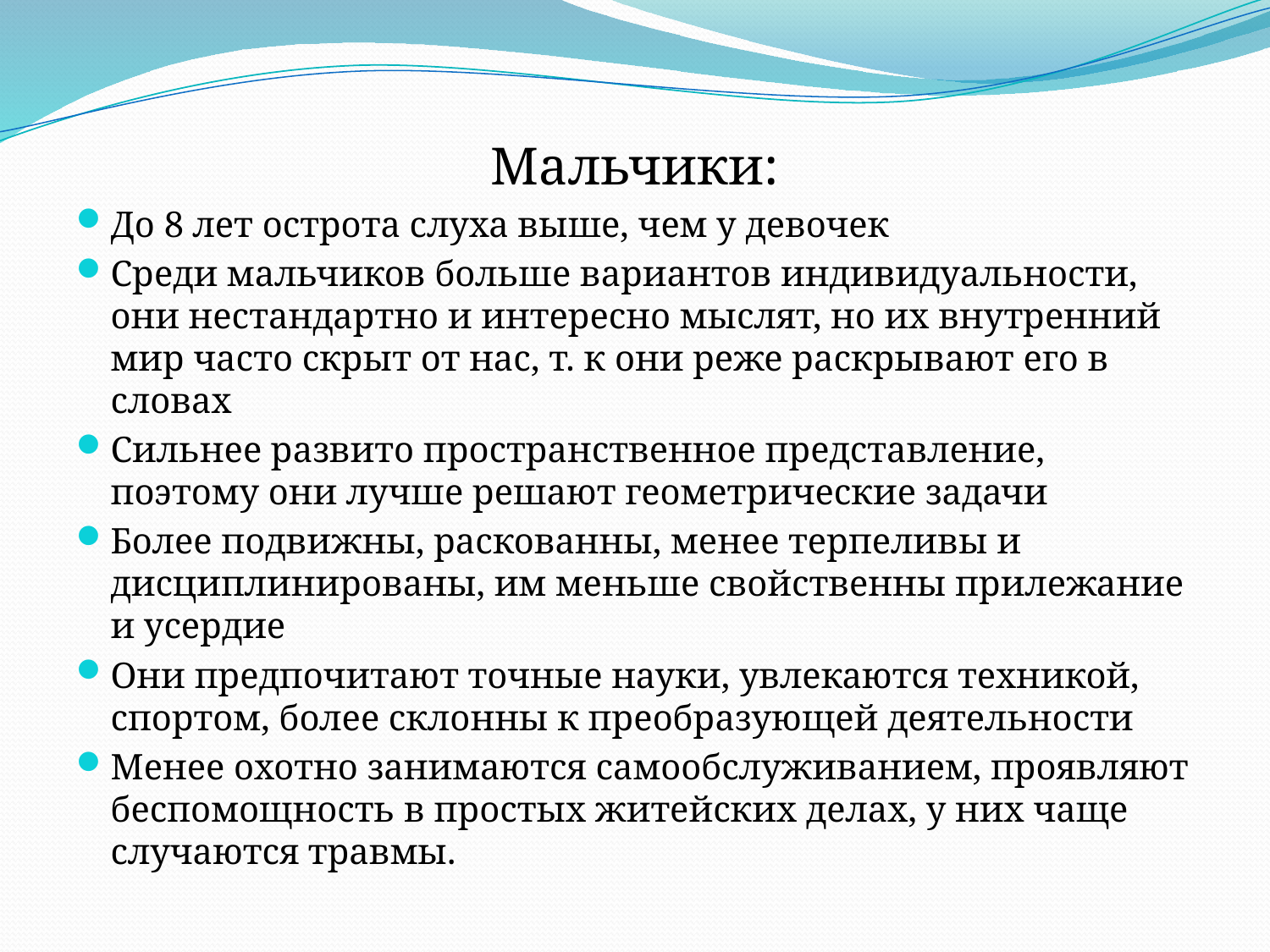

Мальчики:
До 8 лет острота слуха выше, чем у девочек
Среди мальчиков больше вариантов индивидуальности, они нестандартно и интересно мыслят, но их внутренний мир часто скрыт от нас, т. к они реже раскрывают его в словах
Сильнее развито пространственное представление, поэтому они лучше решают геометрические задачи
Более подвижны, раскованны, менее терпеливы и дисциплинированы, им меньше свойственны прилежание и усердие
Они предпочитают точные науки, увлекаются техникой, спортом, более склонны к преобразующей деятельности
Менее охотно занимаются самообслуживанием, проявляют беспомощность в простых житейских делах, у них чаще случаются травмы.